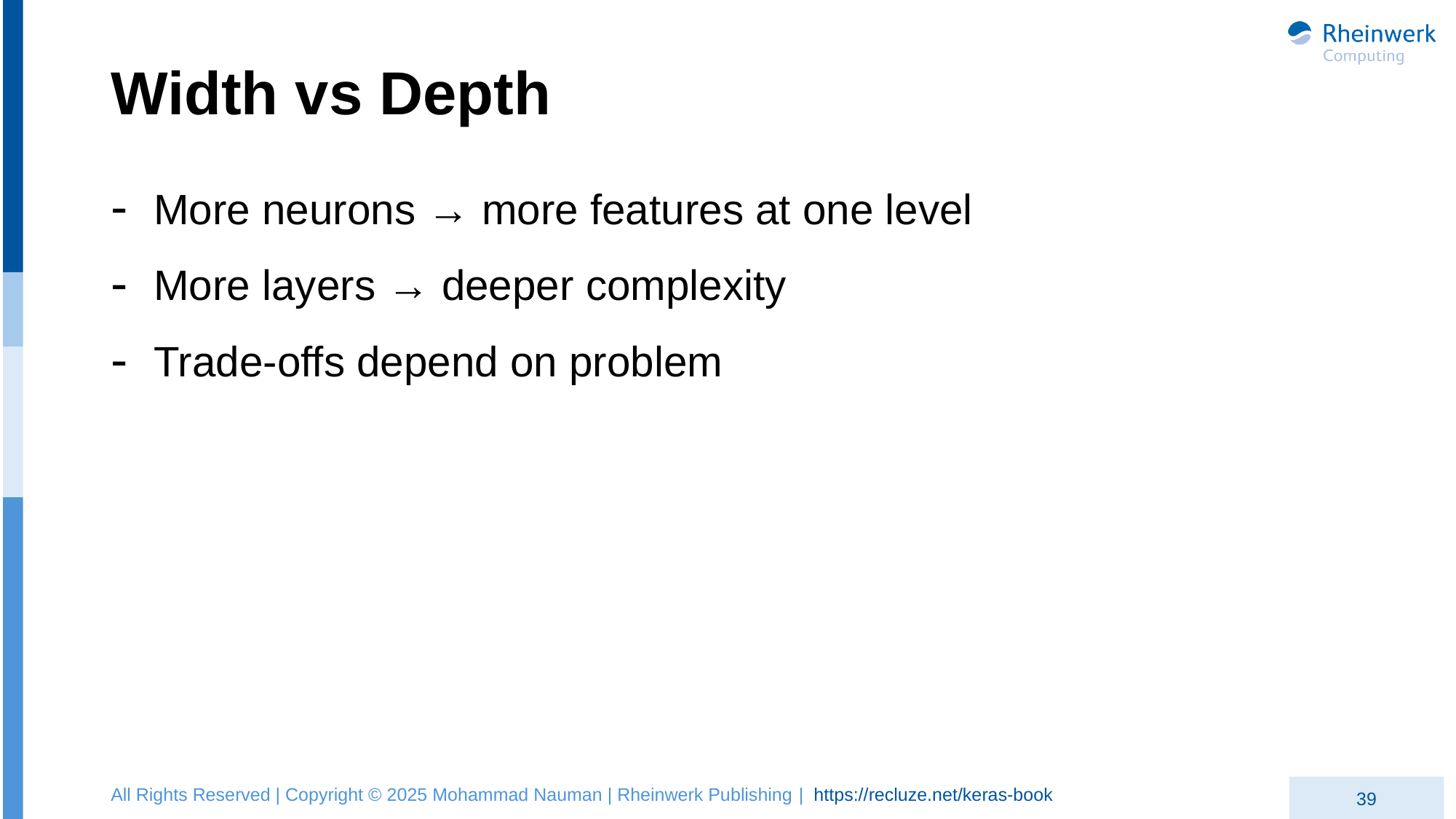

# Width vs Depth
More neurons → more features at one level
More layers → deeper complexity
Trade-offs depend on problem